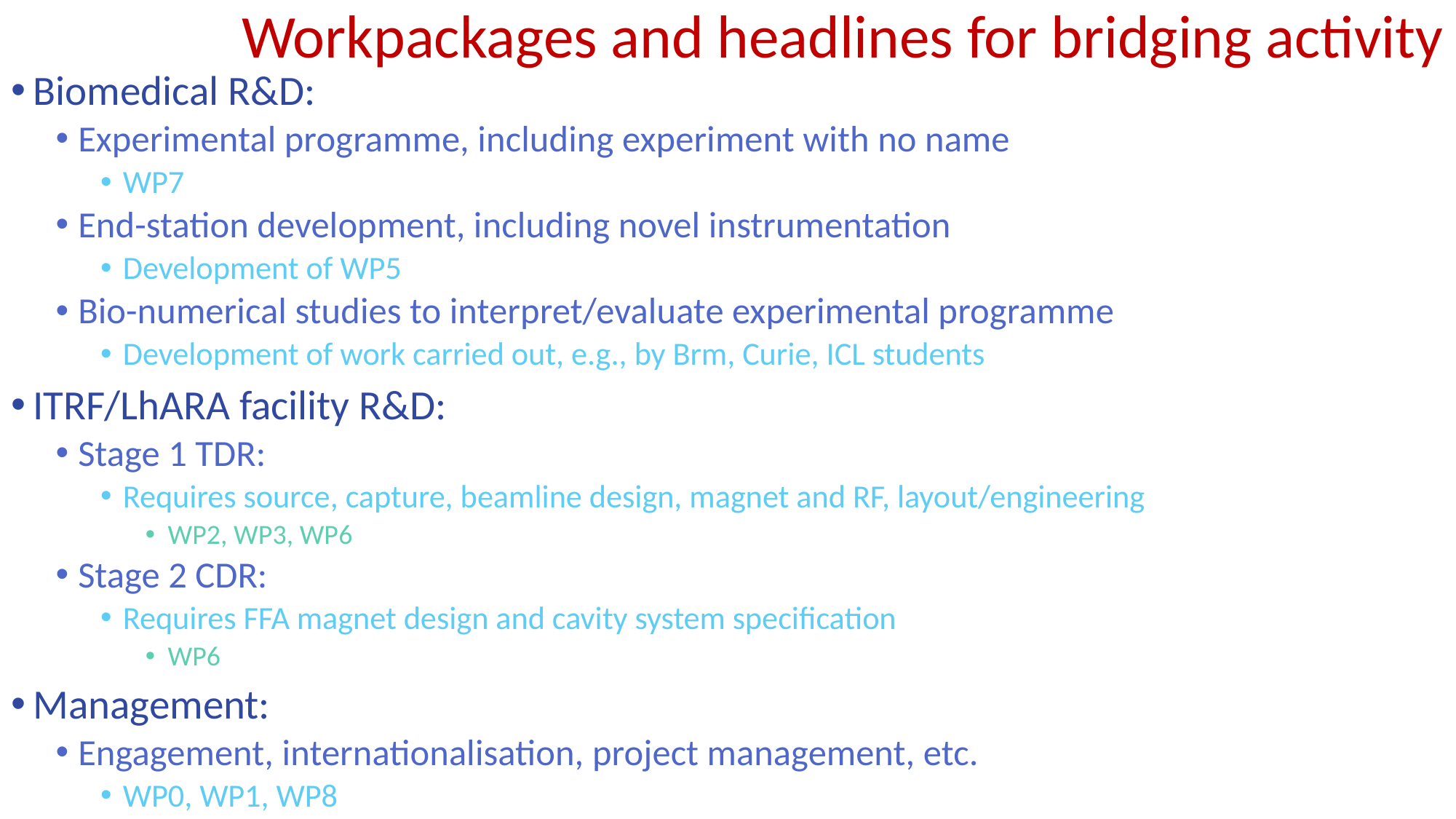

# Workpackages and headlines for bridging activity
Biomedical R&D:
Experimental programme, including experiment with no name
WP7
End-station development, including novel instrumentation
Development of WP5
Bio-numerical studies to interpret/evaluate experimental programme
Development of work carried out, e.g., by Brm, Curie, ICL students
ITRF/LhARA facility R&D:
Stage 1 TDR:
Requires source, capture, beamline design, magnet and RF, layout/engineering
WP2, WP3, WP6
Stage 2 CDR:
Requires FFA magnet design and cavity system specification
WP6
Management:
Engagement, internationalisation, project management, etc.
WP0, WP1, WP8